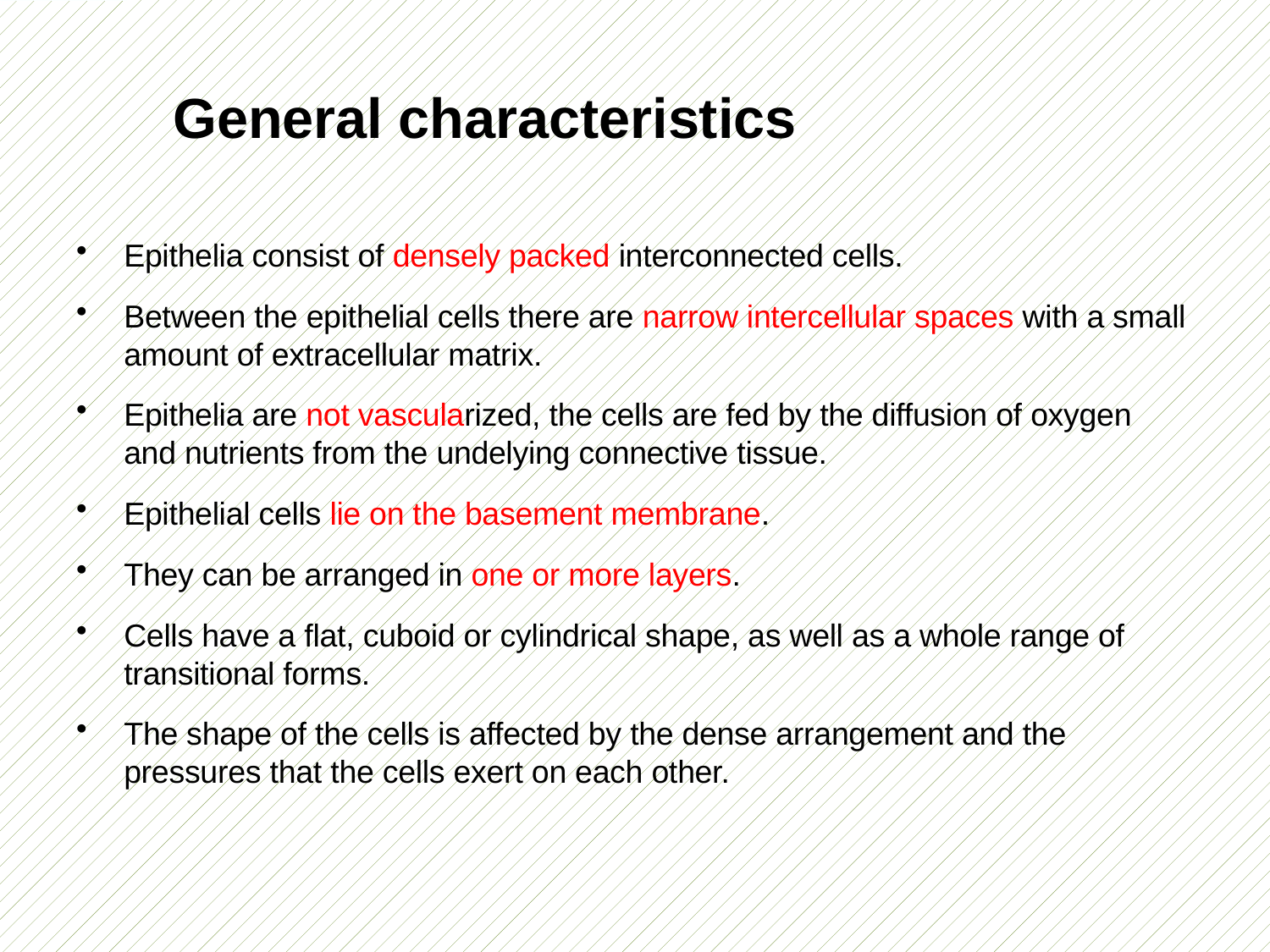

# General characteristics
Epithelia consist of densely packed interconnected cells.
Between the epithelial cells there are narrow intercellular spaces with a small amount of extracellular matrix.
Epithelia are not vascularized, the cells are fed by the diffusion of oxygen and nutrients from the undelying connective tissue.
Epithelial cells lie on the basement membrane.
They can be arranged in one or more layers.
Cells have a flat, cuboid or cylindrical shape, as well as a whole range of transitional forms.
The shape of the cells is affected by the dense arrangement and the pressures that the cells exert on each other.